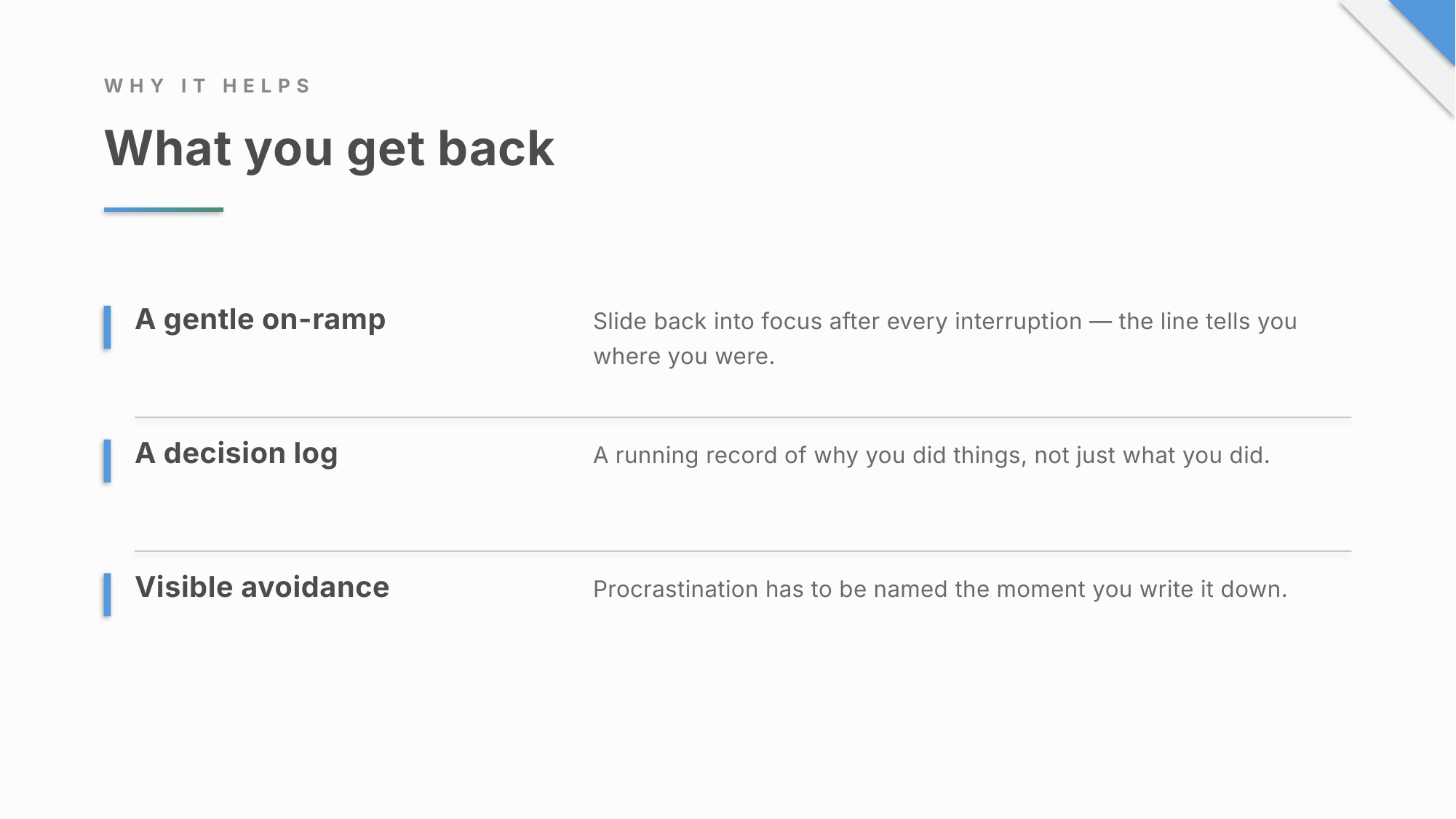

WHY IT HELPS
What you get back

Slide back into focus after every interruption — the line tells you where you were.
A gentle on-ramp

A running record of why you did things, not just what you did.
A decision log

Procrastination has to be named the moment you write it down.
Visible avoidance